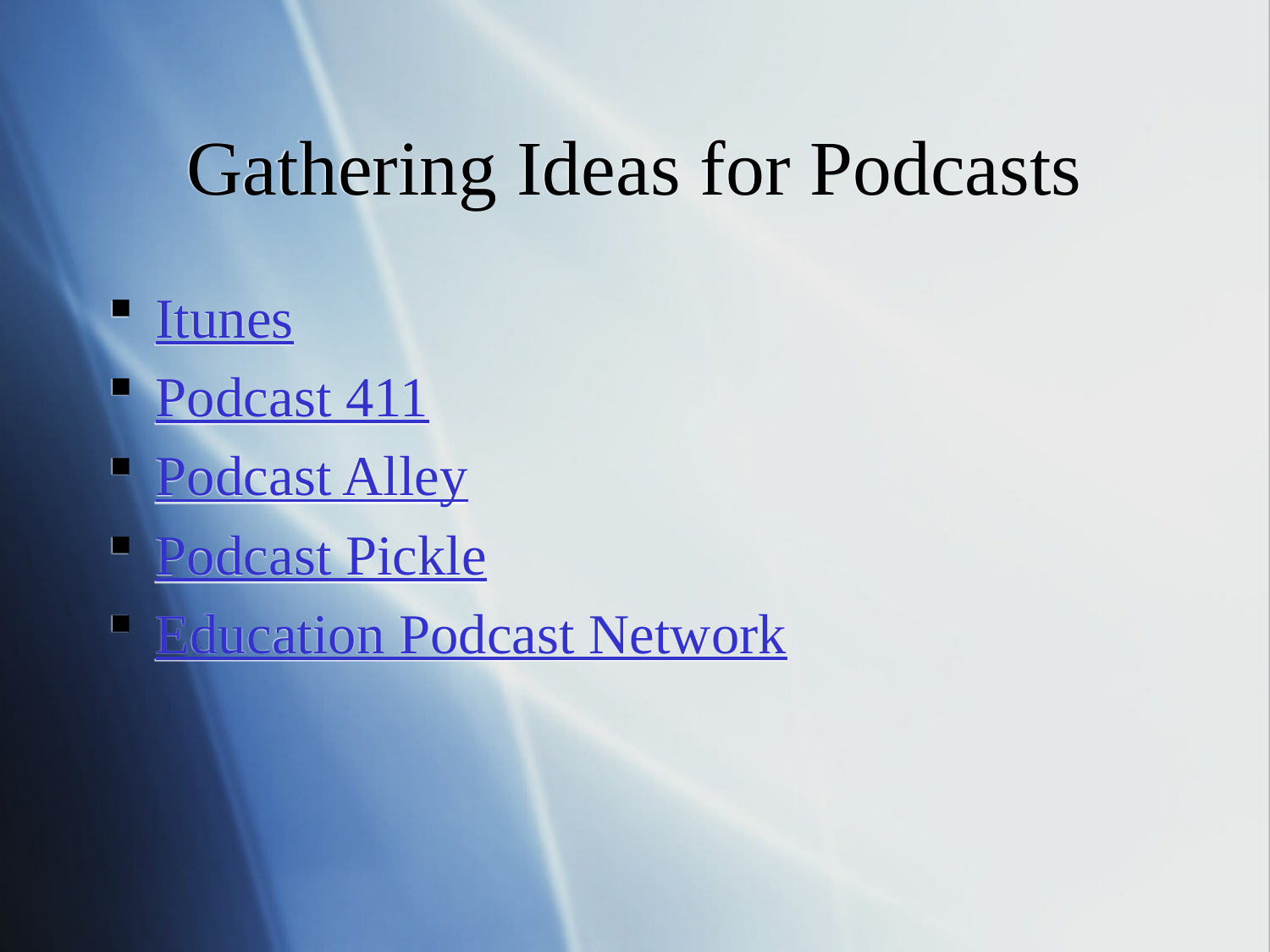

# Gathering Ideas for Podcasts
Itunes
Podcast 411
Podcast Alley
Podcast Pickle
Education Podcast Network